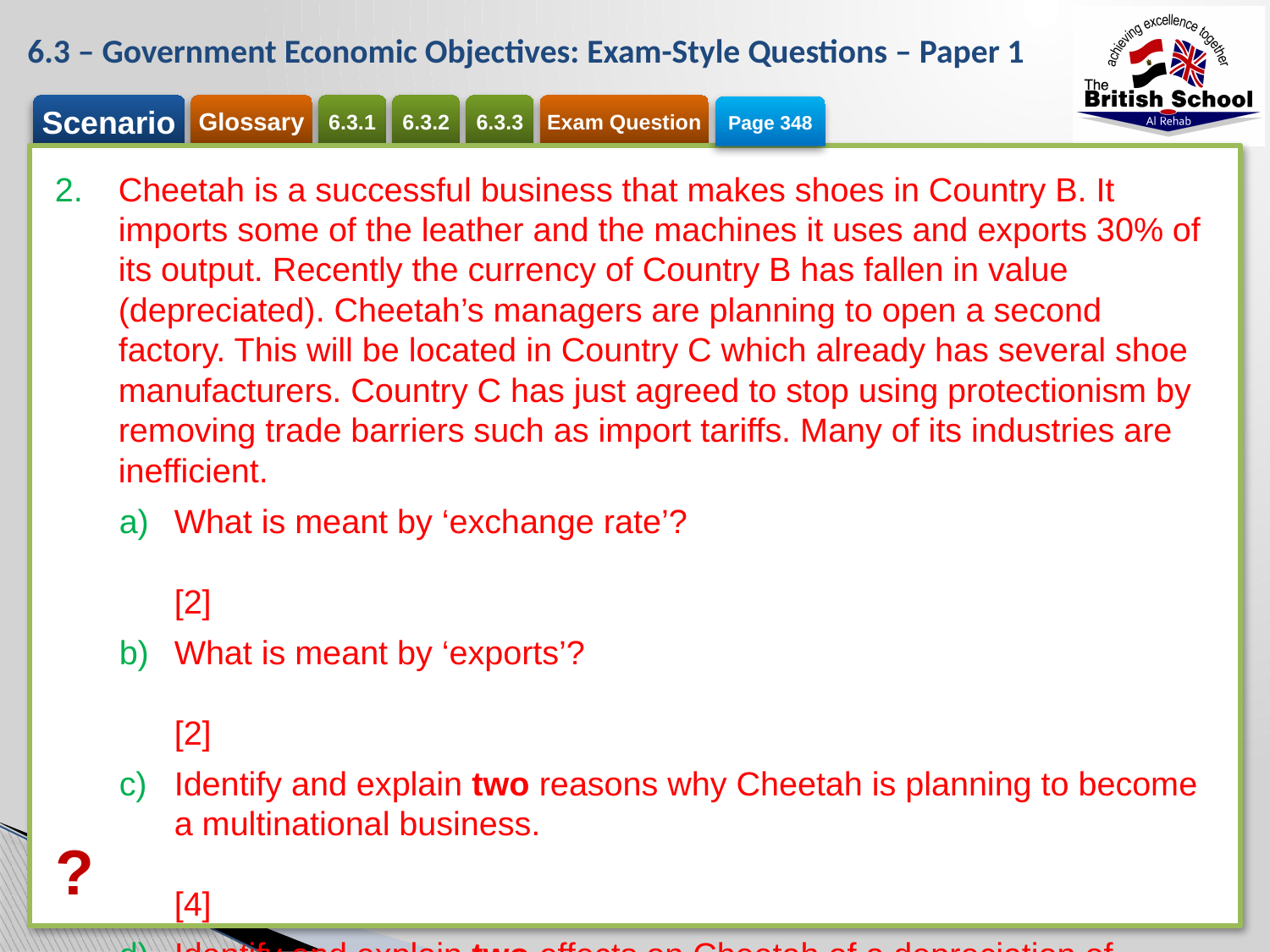

# 6.3 – Government Economic Objectives: Exam-Style Questions – Paper 1
Page 348
Cheetah is a successful business that makes shoes in Country B. It imports some of the leather and the machines it uses and exports 30% of its output. Recently the currency of Country B has fallen in value (depreciated). Cheetah’s managers are planning to open a second factory. This will be located in Country C which already has several shoe manufacturers. Country C has just agreed to stop using protectionism by removing trade barriers such as import tariffs. Many of its industries are inefficient.
What is meant by ‘exchange rate’?	[2]
What is meant by ‘exports’?	[2]
Identify and explain two reasons why Cheetah is planning to become a multinational business.	[4]
Identify and explain two effects on Cheetah of a depreciation of Country B’s currency.	[6]
Do you think the government of Country C should encourage businesses such as Cheetah to start operations in its country? Justify your answer.	[6]
?